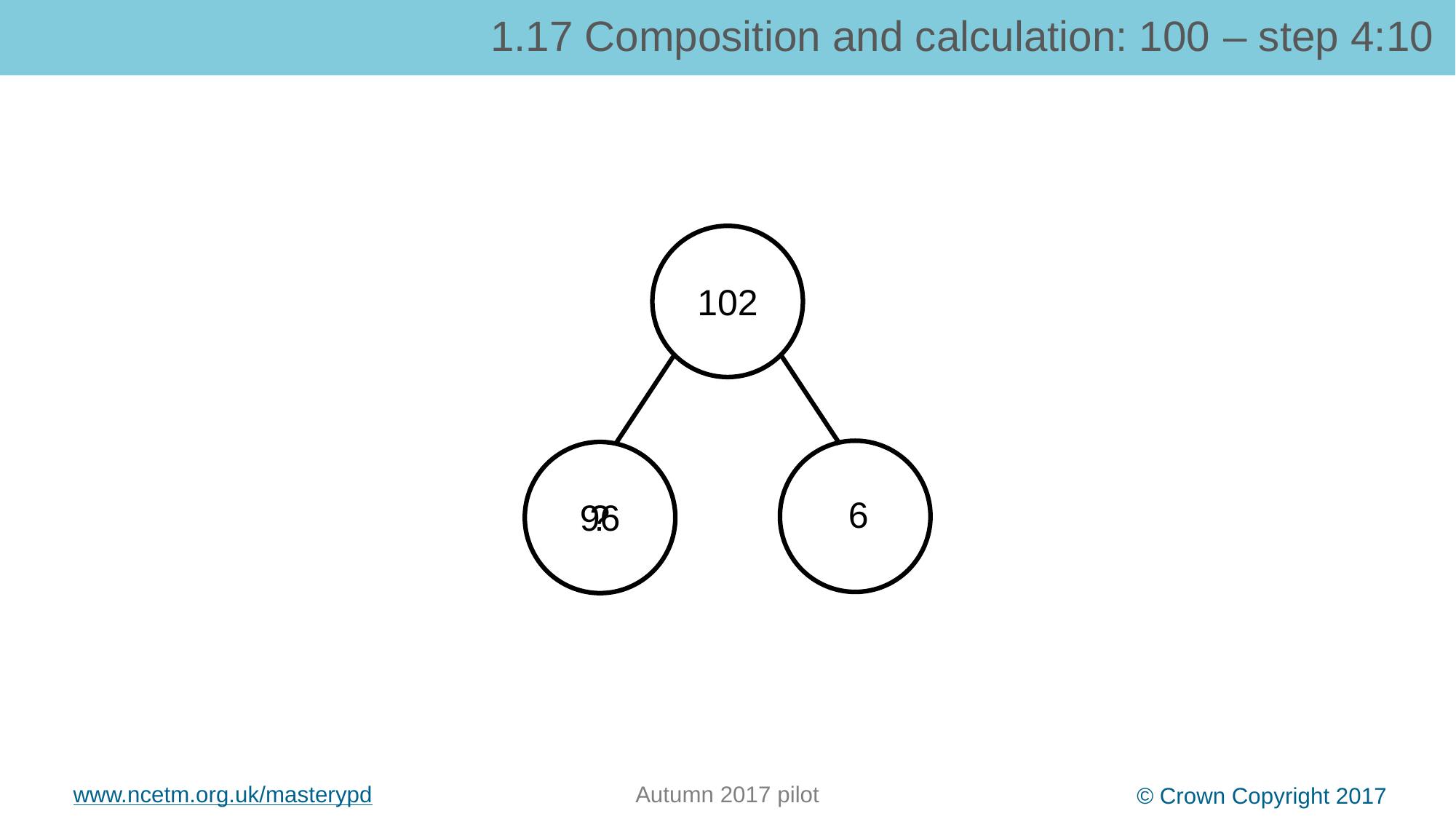

1.17 Composition and calculation: 100 – step 4:10

102
6
96
?